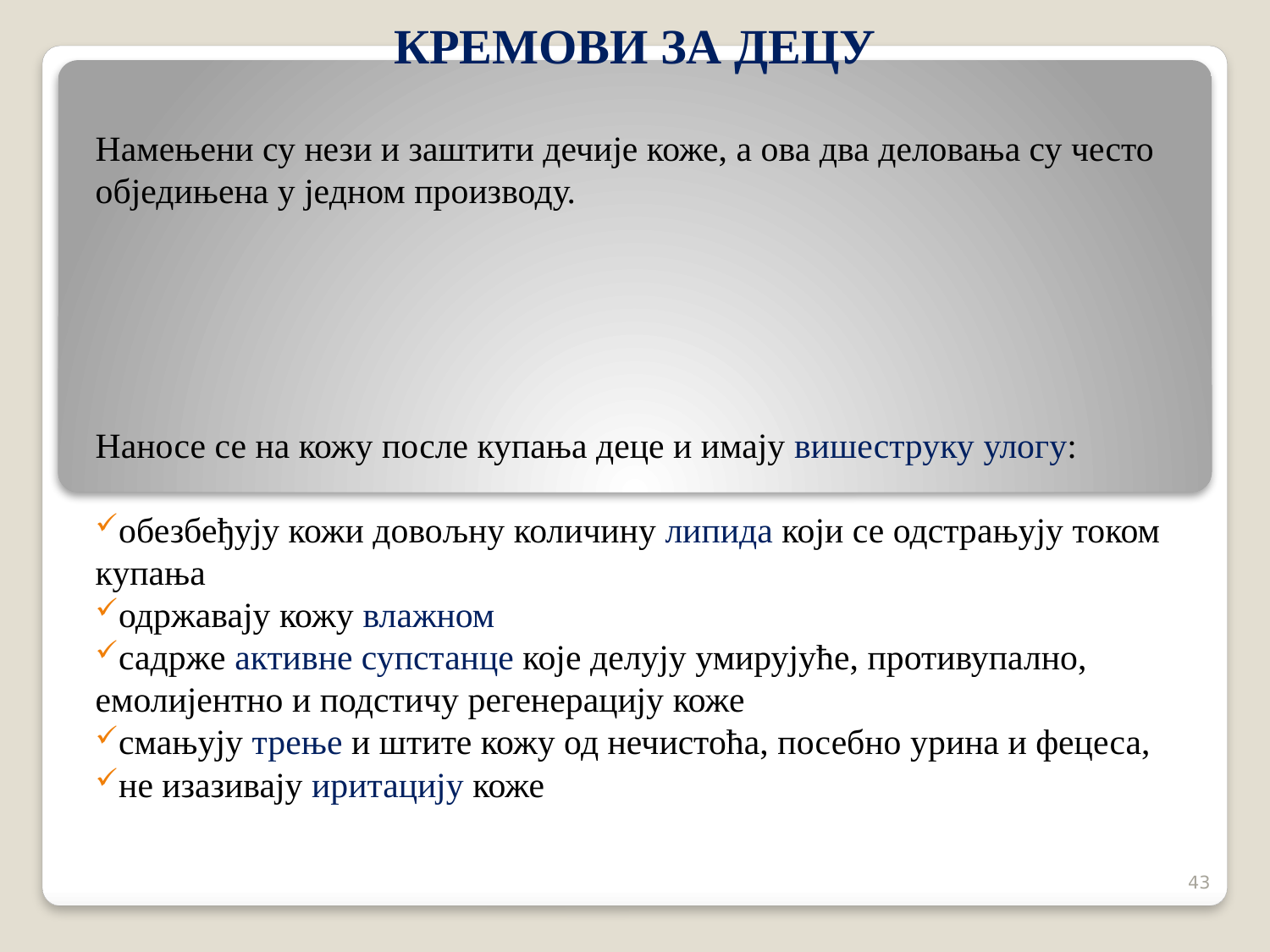

# КРЕМОВИ ЗА ДЕЦУ
Намењени су нези и заштити дечије коже, а ова два деловања су често обједињена у једном производу.

Наносе се на кожу после купања деце и имају вишеструку улогу:

обезбеђују кожи довољну количину липида који се одстрањују током купања
одржавају кожу влажном
садрже активне супстанце које делују умирујуће, противупално, емолијентно и подстичу регенерацију коже
смањују трење и штите кожу од нечистоћа, посебно урина и фецеса,
не изазивају иритацију коже

43